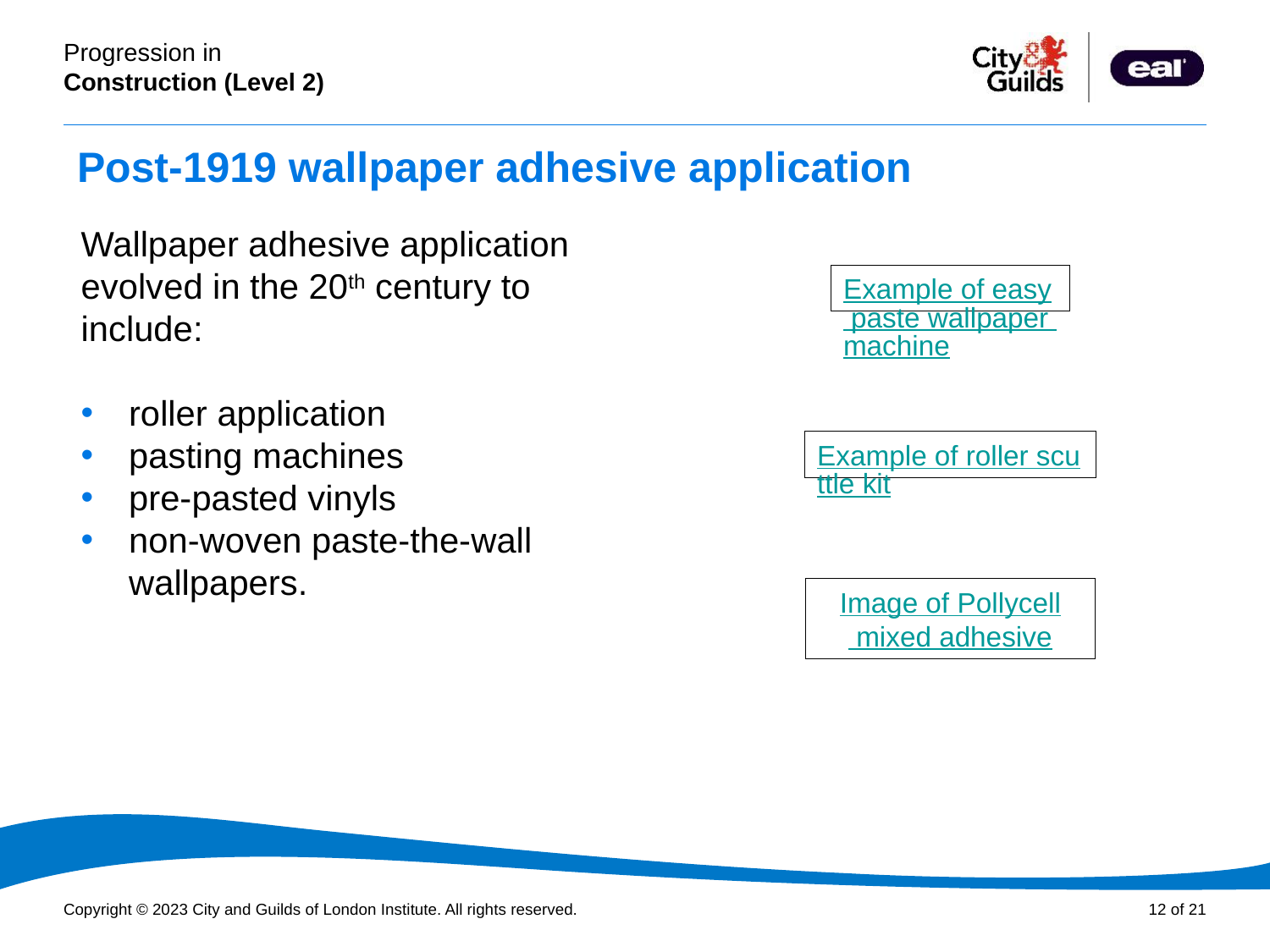

# Post-1919 wallpaper adhesive application
Wallpaper adhesive application evolved in the 20th century to include:

roller application
pasting machines
pre-pasted vinyls
non-woven paste-the-wall wallpapers.

Example of easy paste wallpaper machine
Example of roller scuttle kit
Image of Pollycell mixed adhesive